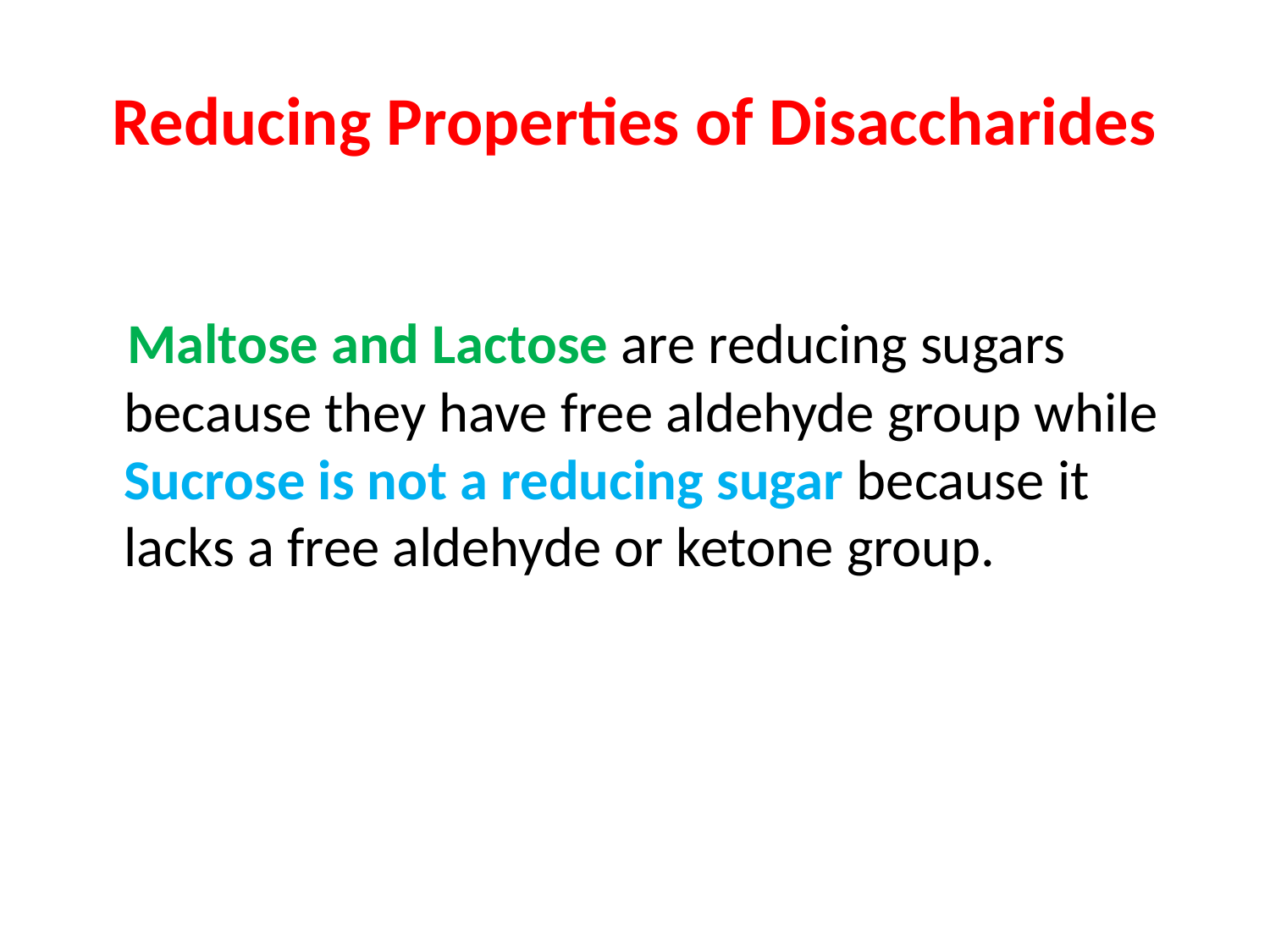

# Reducing Properties of Disaccharides

    Maltose and Lactose are reducing sugars because they have free aldehyde group while Sucrose is not a reducing sugar because it lacks a free aldehyde or ketone group.